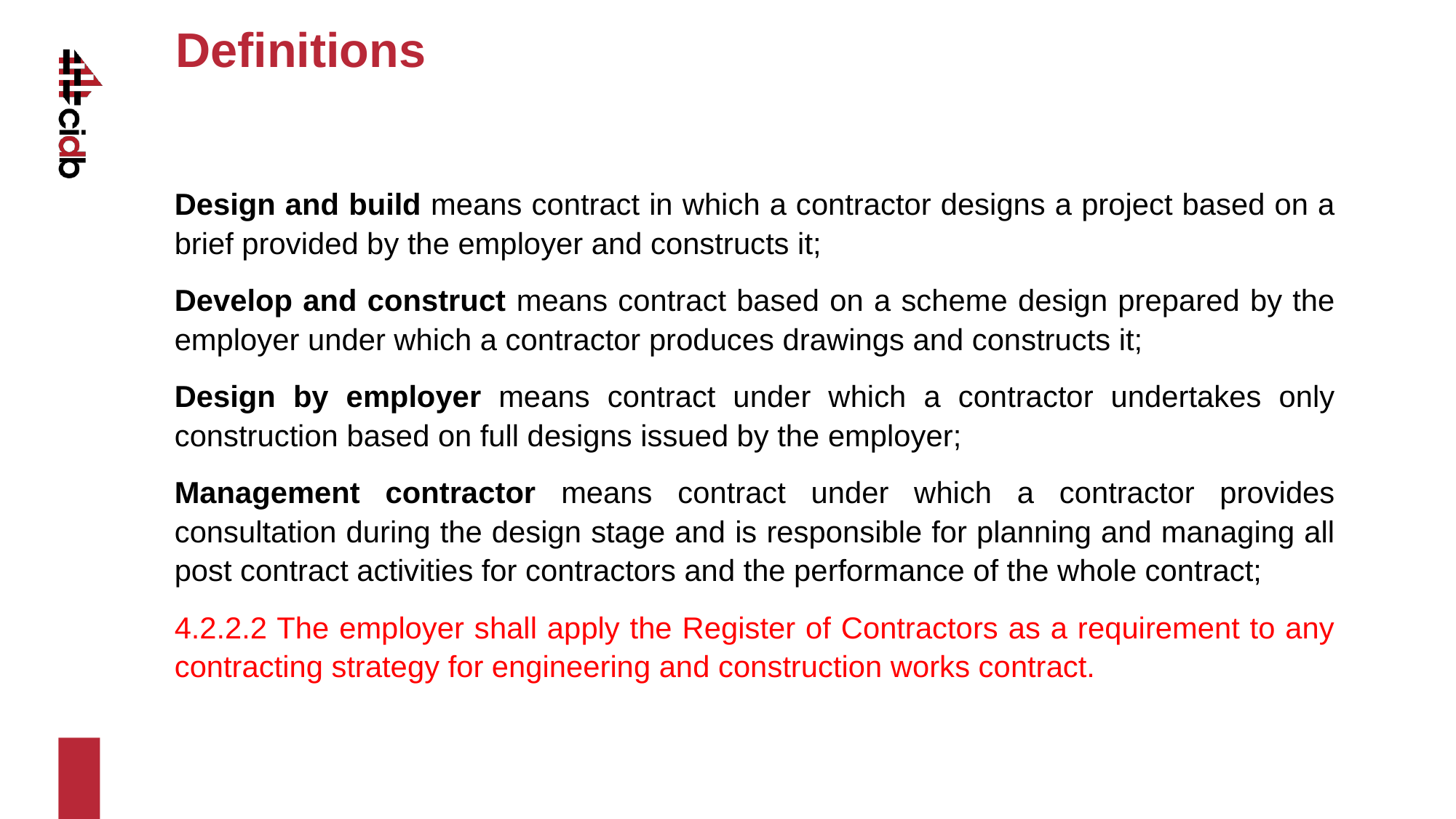

# Definitions

Design and build means contract in which a contractor designs a project based on a brief provided by the employer and constructs it;
Develop and construct means contract based on a scheme design prepared by the employer under which a contractor produces drawings and constructs it;
Design by employer means contract under which a contractor undertakes only construction based on full designs issued by the employer;
Management contractor means contract under which a contractor provides consultation during the design stage and is responsible for planning and managing all post contract activities for contractors and the performance of the whole contract;
4.2.2.2 The employer shall apply the Register of Contractors as a requirement to any contracting strategy for engineering and construction works contract.